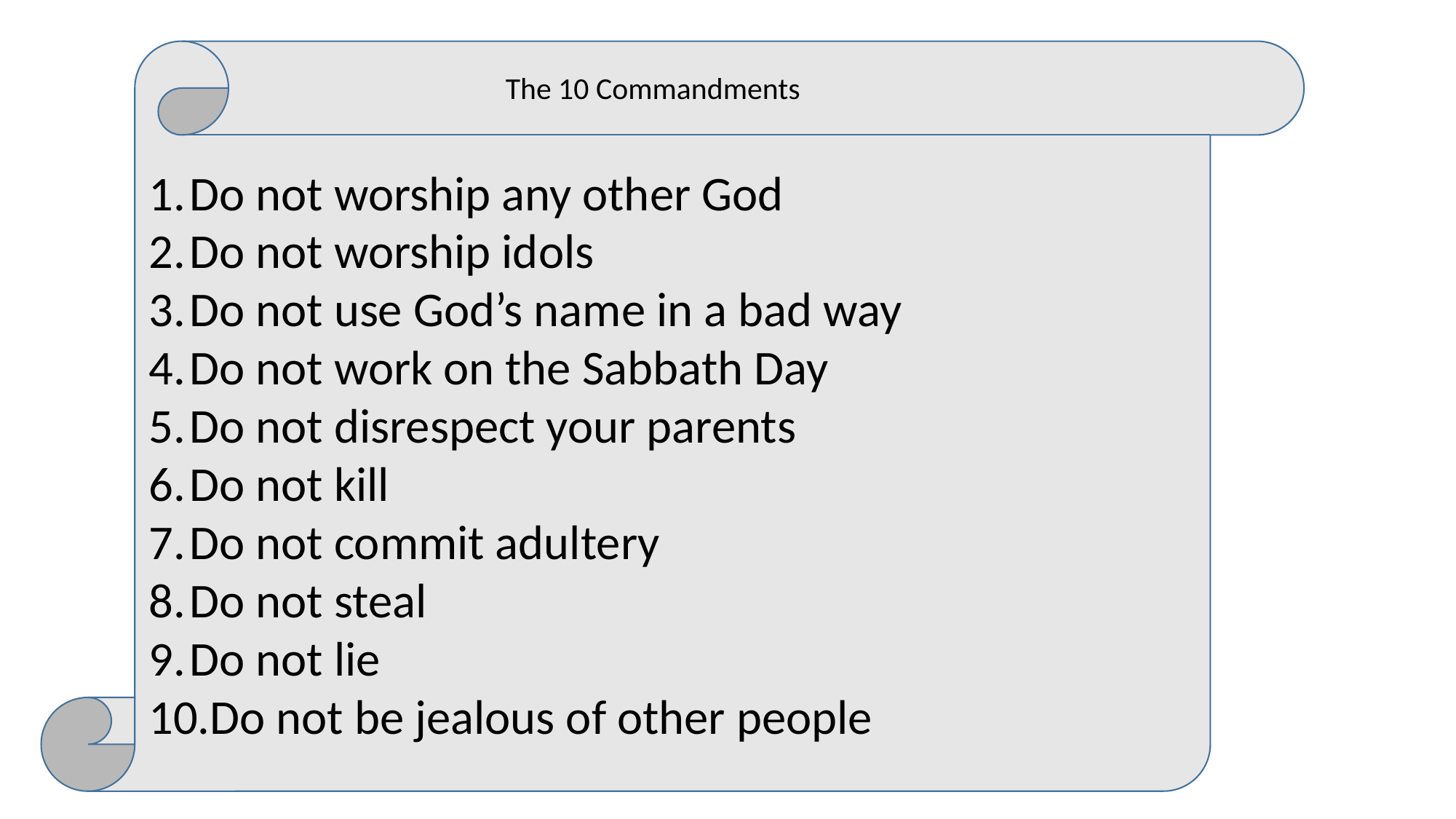

The 10 Commandments
Do not worship any other God
Do not worship idols
Do not use God’s name in a bad way
Do not work on the Sabbath Day
Do not disrespect your parents
Do not kill
Do not commit adultery
Do not steal
Do not lie
Do not be jealous of other people